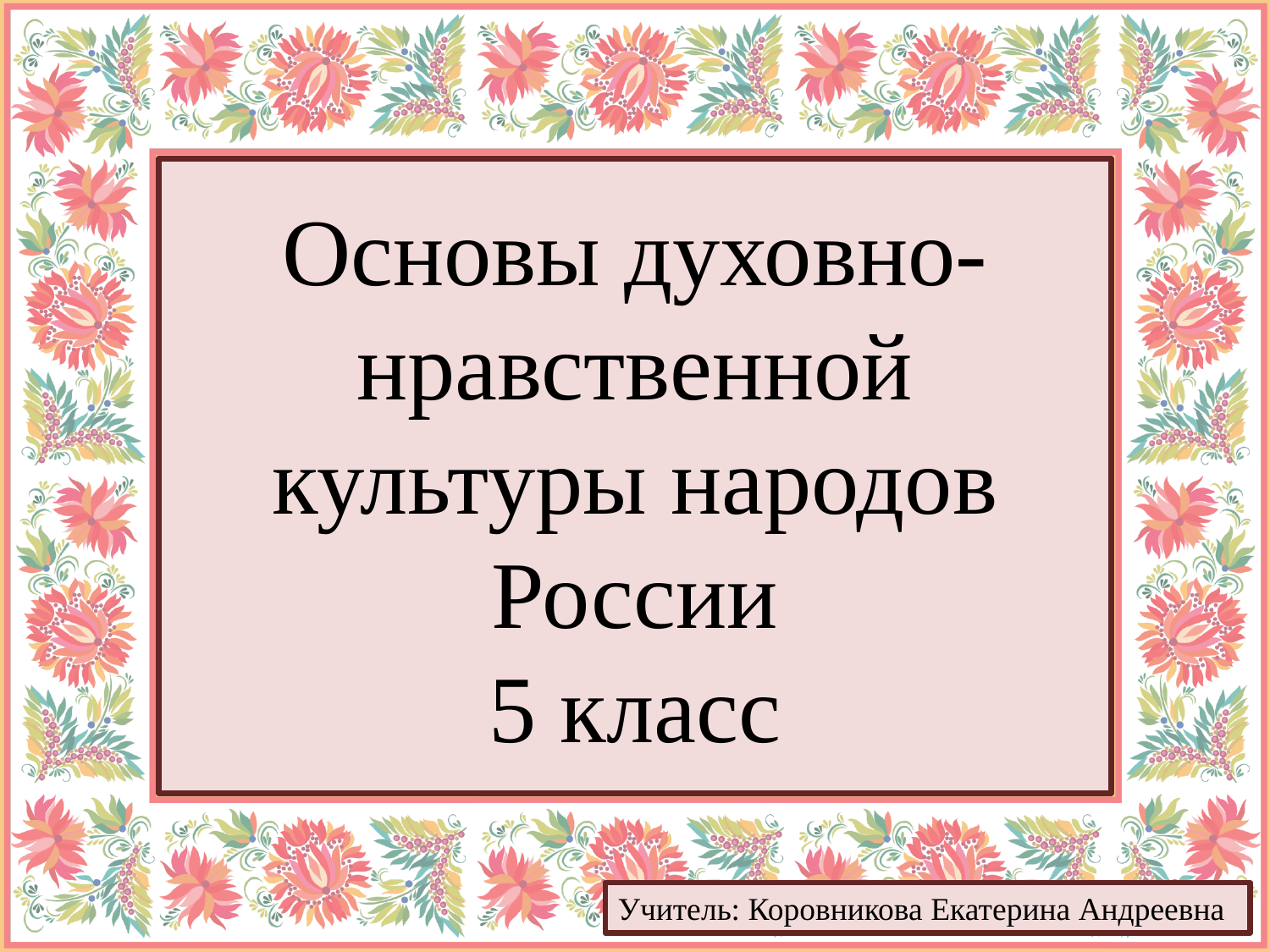

# Основы духовно-нравственной культуры народов России 5 класс
Учитель: Коровникова Екатерина Андреевна